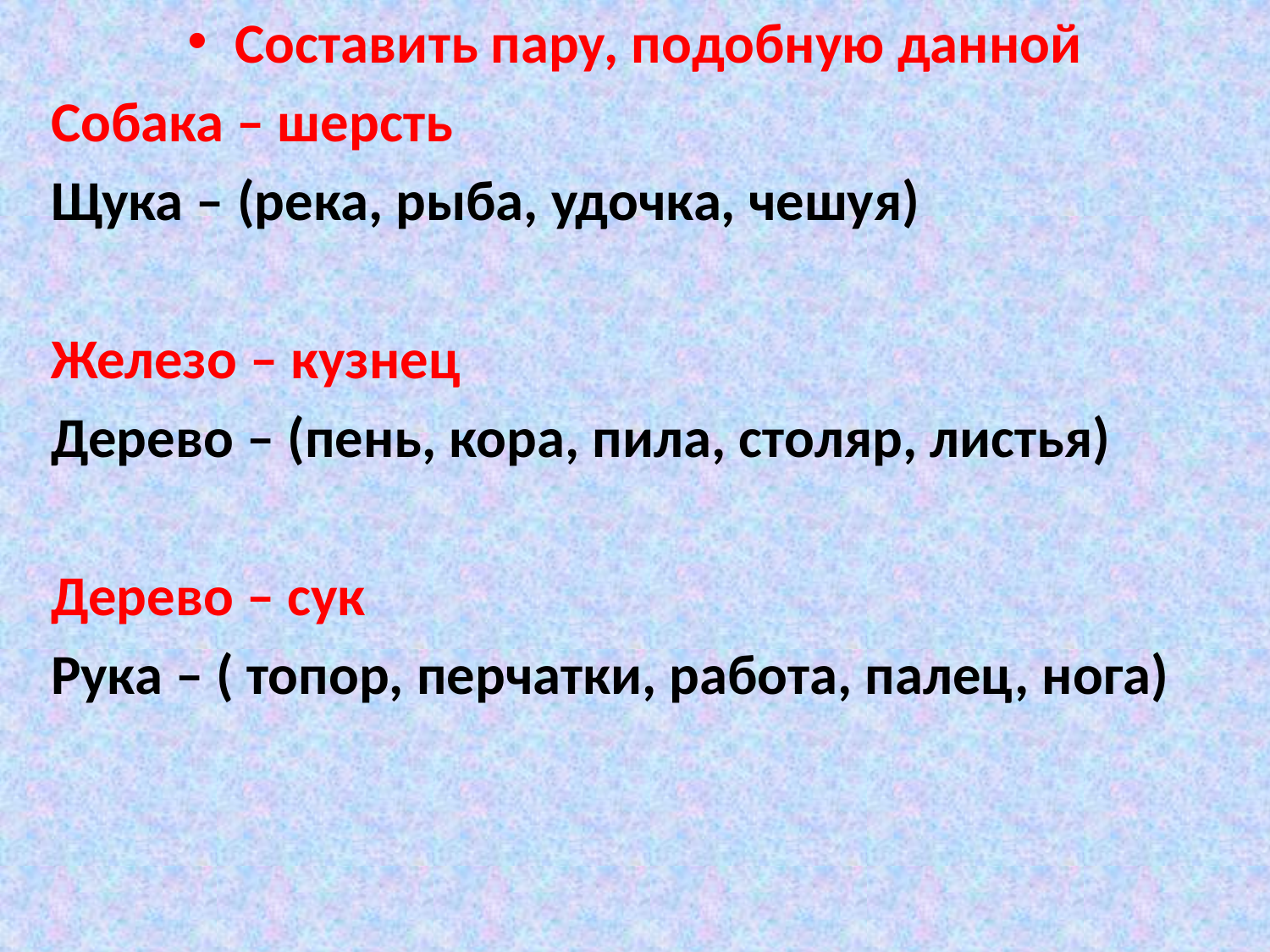

Составить пару, подобную данной
   Собака – шерсть
   Щука – (река, рыба, удочка, чешуя)

   Железо – кузнец
   Дерево – (пень, кора, пила, столяр, листья)

   Дерево – сук
   Рука – ( топор, перчатки, работа, палец, нога)